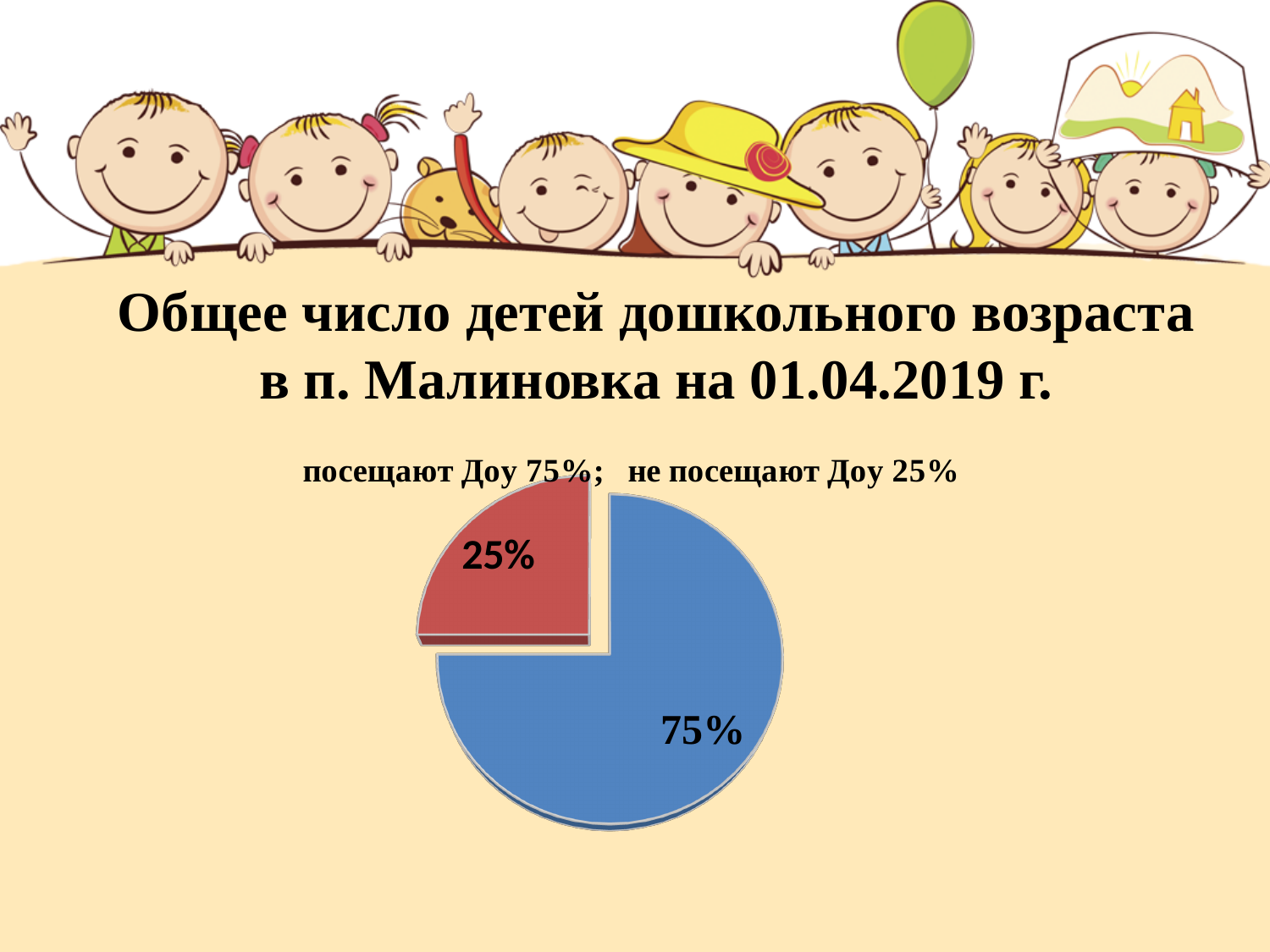

# Общее число детей дошкольного возраста в п. Малиновка на 01.04.2019 г.

[unsupported chart]